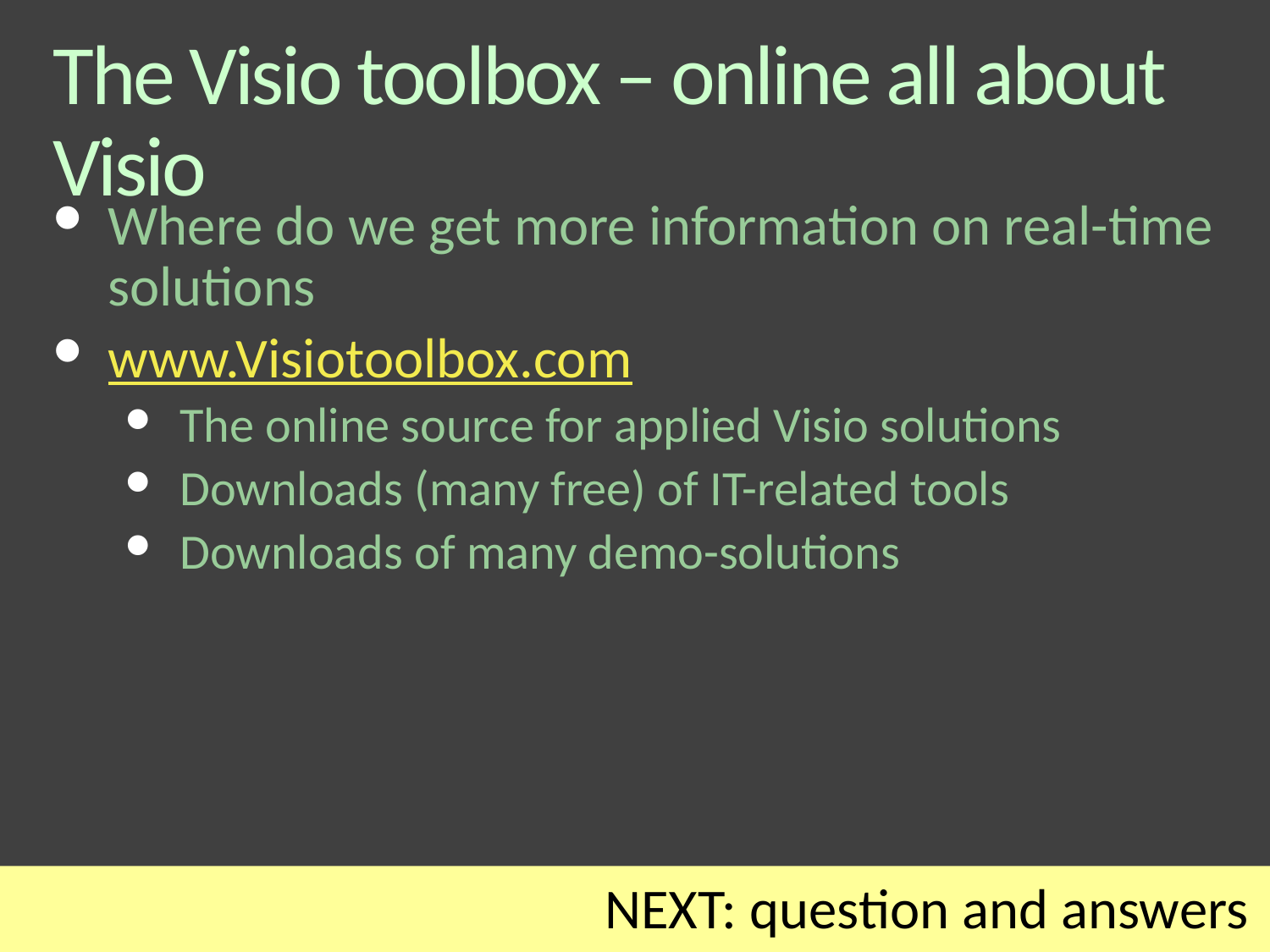

# The Visio toolbox – online all about Visio
Where do we get more information on real-time solutions
www.Visiotoolbox.com
The online source for applied Visio solutions
Downloads (many free) of IT-related tools
Downloads of many demo-solutions
NEXT: question and answers